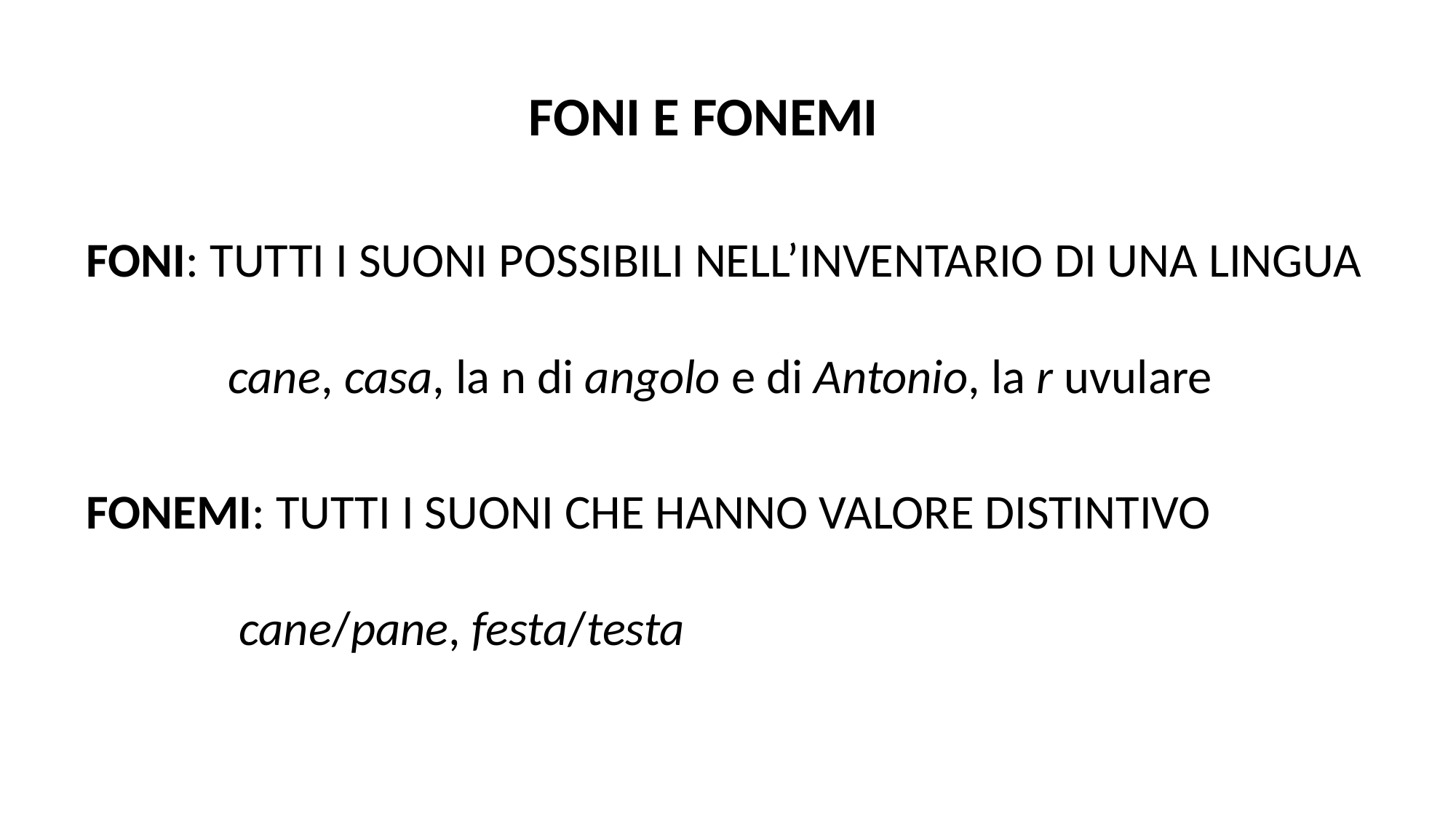

FONI E FONEMI
FONI: TUTTI I SUONI POSSIBILI NELL’INVENTARIO DI UNA LINGUA

             cane, casa, la n di angolo e di Antonio, la r uvulare
FONEMI: TUTTI I SUONI CHE HANNO VALORE DISTINTIVO

              cane/pane, festa/testa